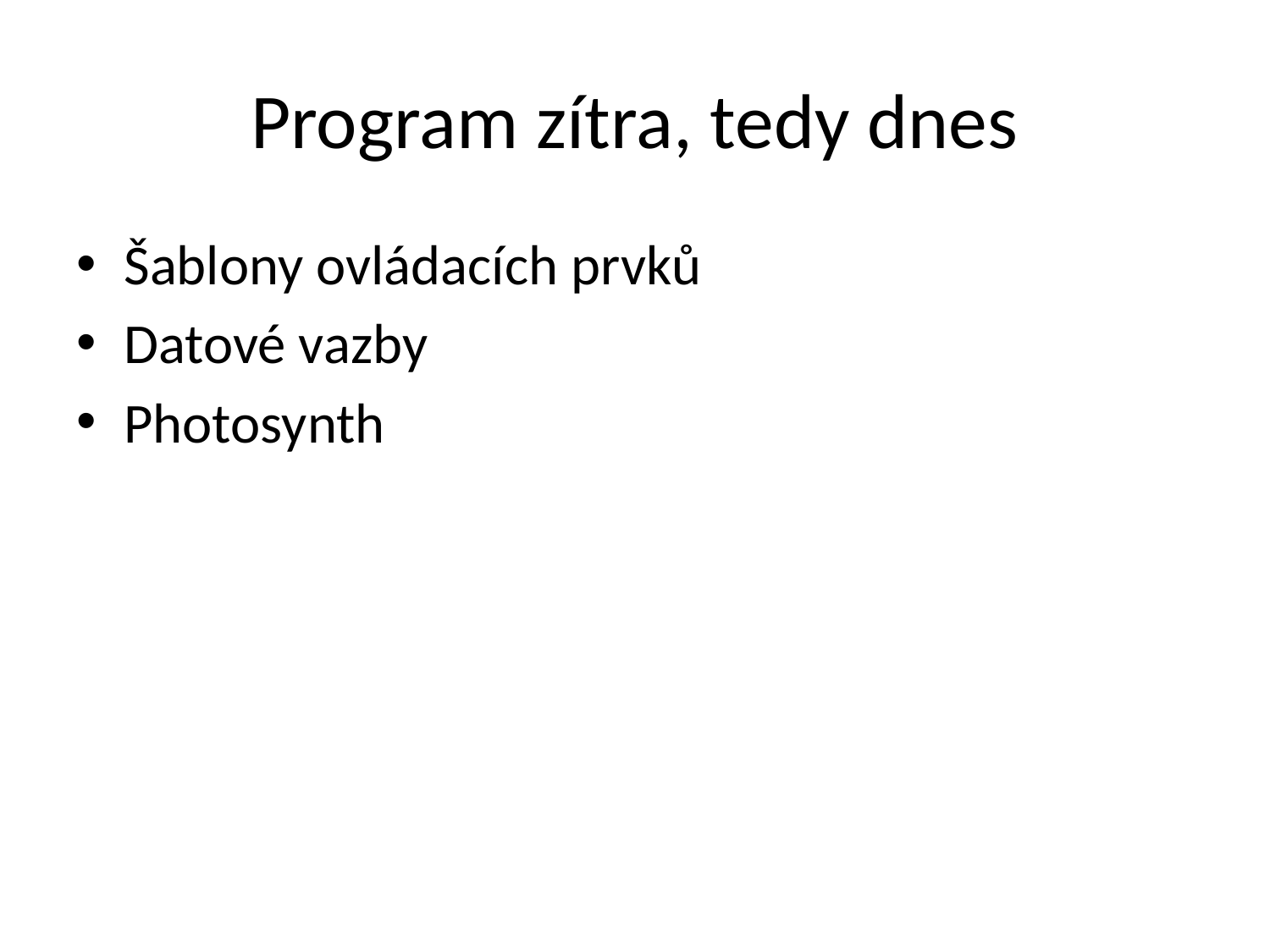

# Program zítra, tedy dnes
Šablony ovládacích prvků
Datové vazby
Photosynth